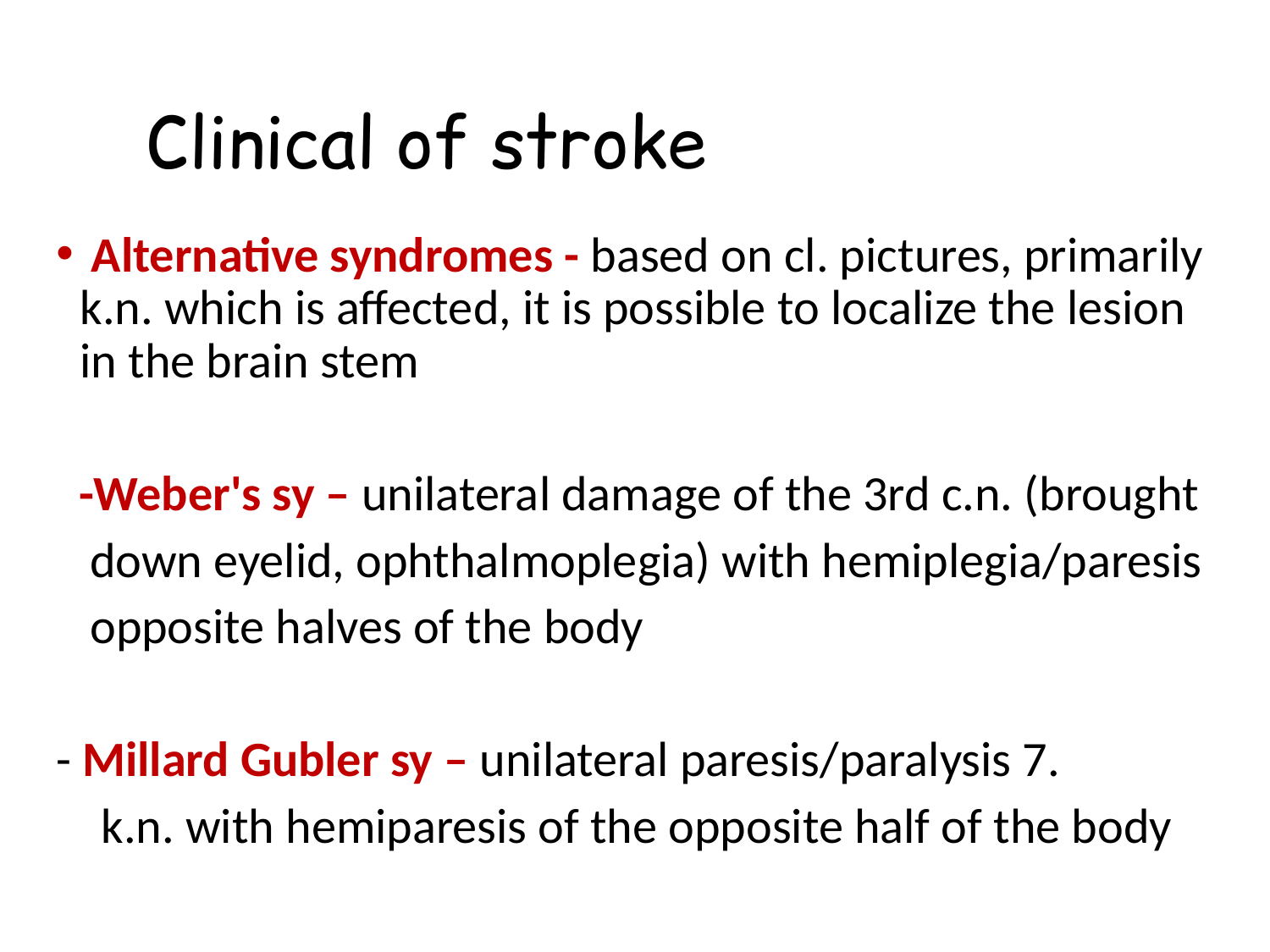

# Clinical of stroke
 Alternative syndromes - based on cl. pictures, primarily k.n. which is affected, it is possible to localize the lesion in the brain stem

  -Weber's sy – unilateral damage of the 3rd c.n. (brought
   down eyelid, ophthalmoplegia) with hemiplegia/paresis
   opposite halves of the body

- Millard Gubler sy – unilateral paresis/paralysis 7.
    k.n. with hemiparesis of the opposite half of the body